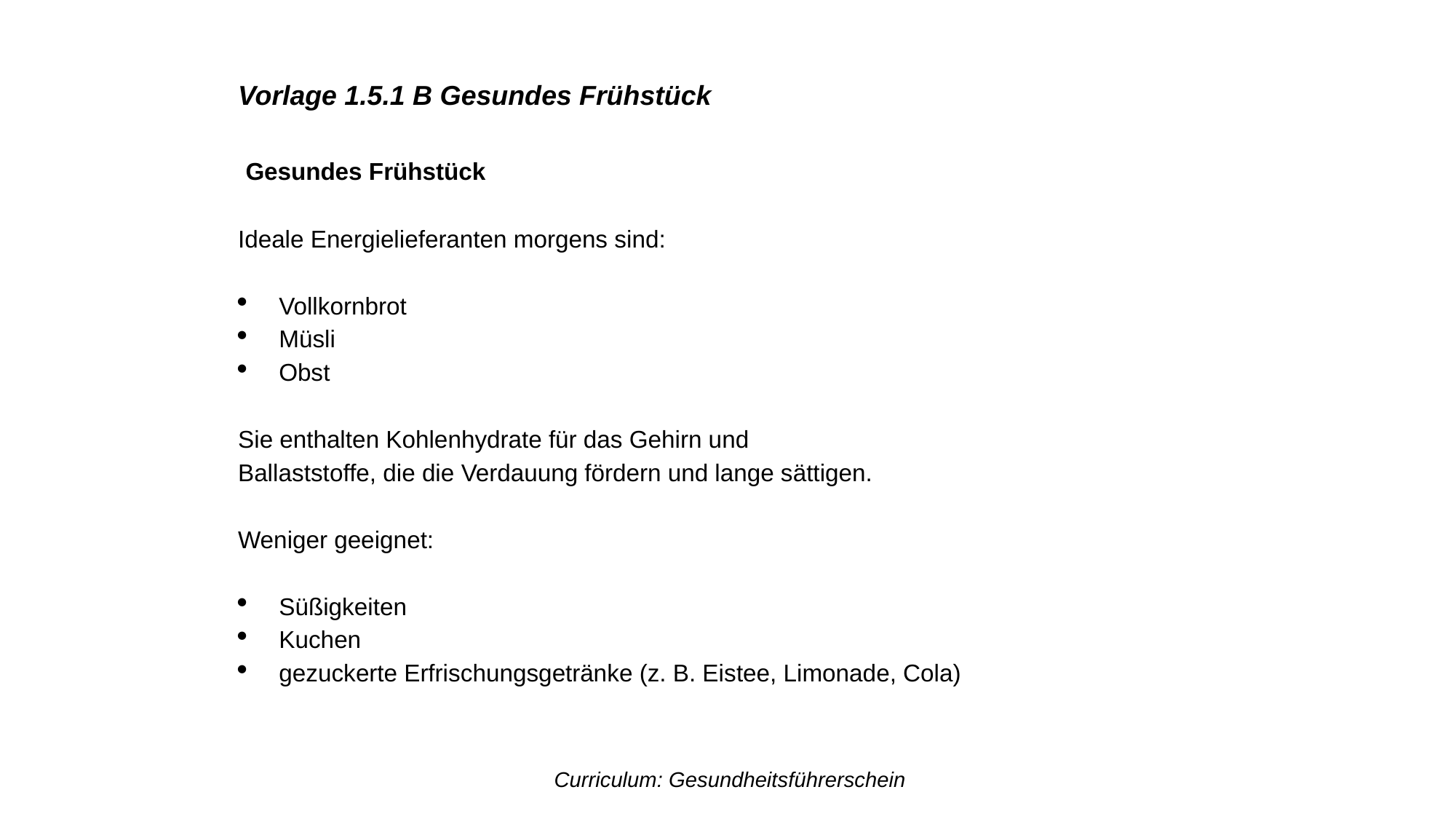

Vorlage 1.5.1 B Gesundes Frühstück

 Gesundes Frühstück

Ideale Energielieferanten morgens sind:

Vollkornbrot
Müsli
Obst

Sie enthalten Kohlenhydrate für das Gehirn und
Ballaststoffe, die die Verdauung fördern und lange sättigen.

Weniger geeignet:

Süßigkeiten
Kuchen
gezuckerte Erfrischungsgetränke (z. B. Eistee, Limonade, Cola)

Curriculum: Gesundheitsführerschein